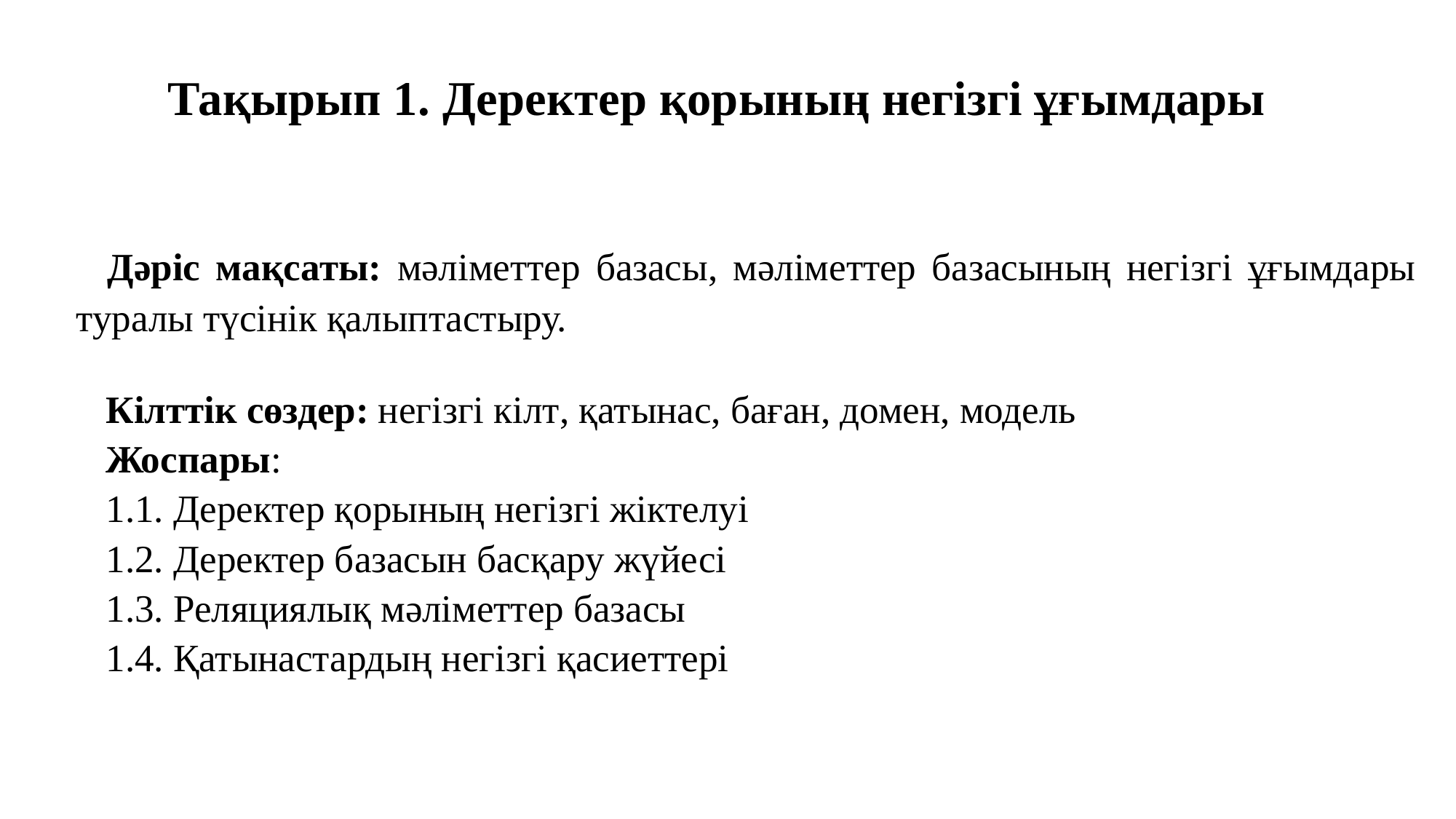

# Тақырып 1. Деректер қорының негізгі ұғымдары

Дәріс мақсаты: мәліметтер базасы, мәліметтер базасының негізгі ұғымдары туралы түсінік қалыптастыру.

	Кілттік сөздер: негізгі кілт, қатынас, баған, домен, модель
	Жоспары:
	1.1. Деректер қорының негізгі жіктелуі
	1.2. Деректер базасын басқару жүйесі
	1.3. Реляциялық мәліметтер базасы
	1.4. Қатынастардың негізгі қасиеттері